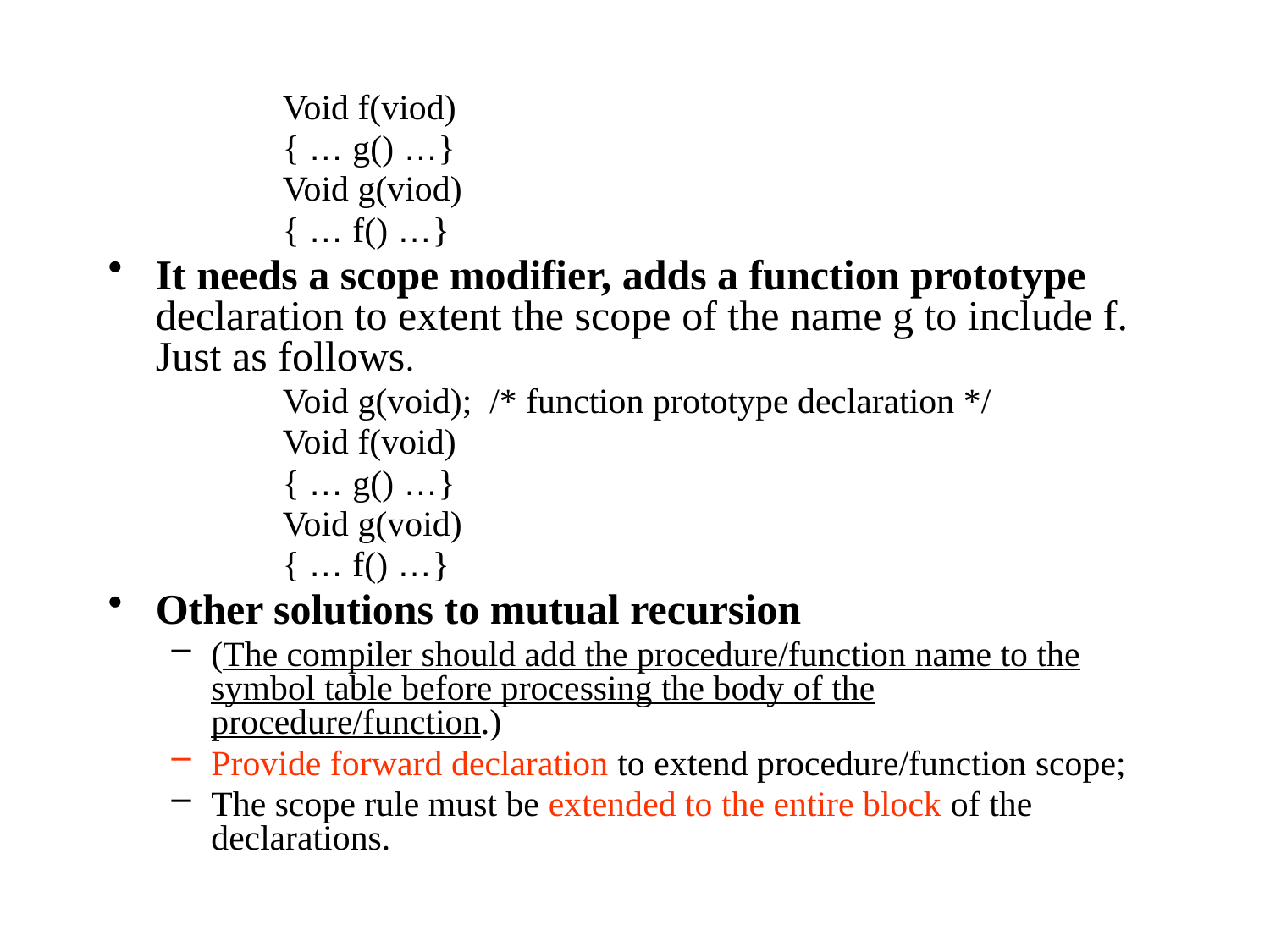

Void f(viod)
		{ … g() …}
		Void g(viod)
		{ … f() …}
It needs a scope modifier, adds a function prototype declaration to extent the scope of the name g to include f. Just as follows.
		Void g(void);  /* function prototype declaration */
		Void f(void)
		{ … g() …}
		Void g(void)
		{ … f() …}
Other solutions to mutual recursion
(The compiler should add the procedure/function name to the symbol table before processing the body of the procedure/function.)
Provide forward declaration to extend procedure/function scope;
The scope rule must be extended to the entire block of the declarations.